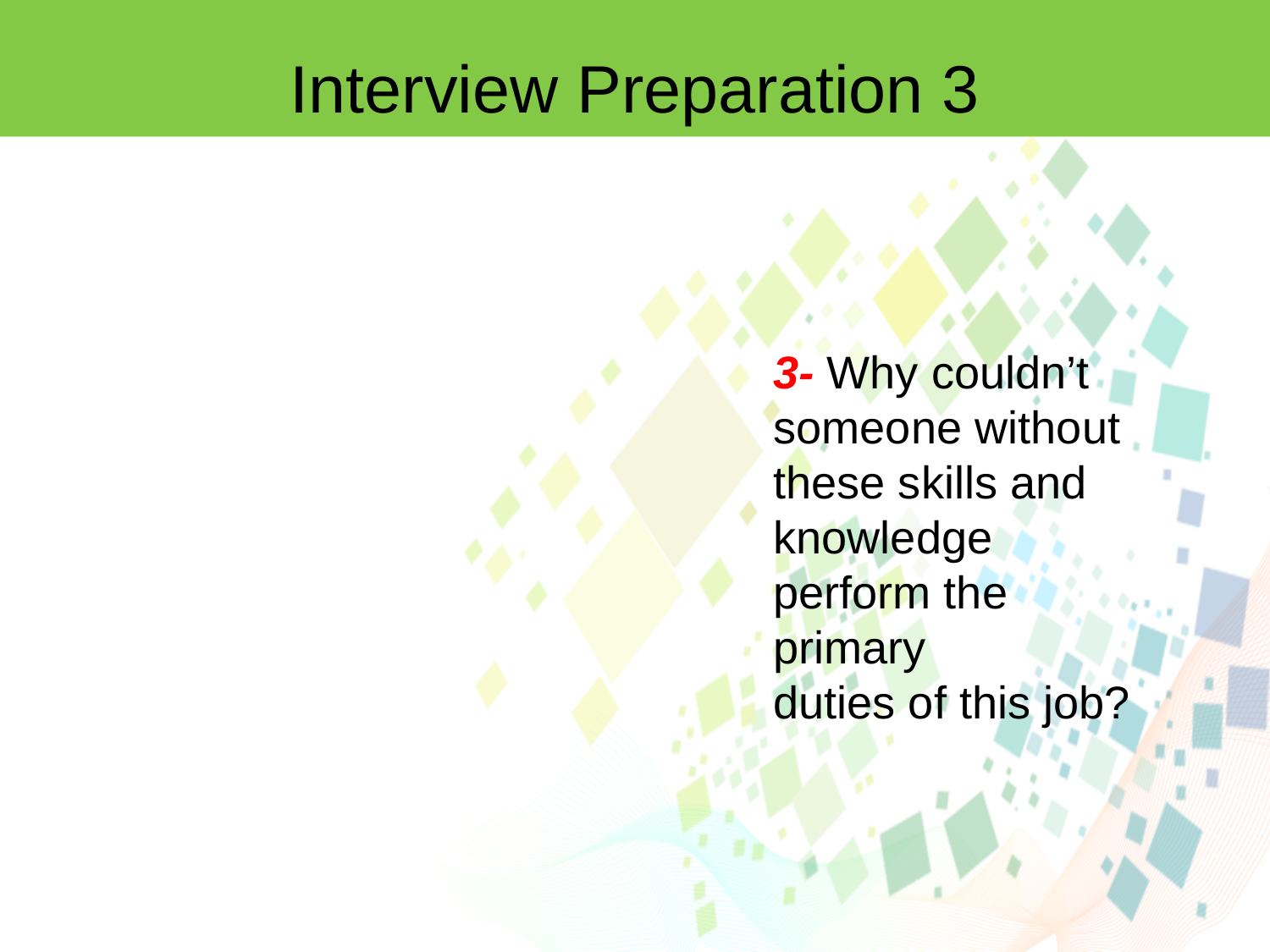

Interview Preparation 3
3- Why couldn’t someone without these skills and knowledge perform the primary
duties of this job?